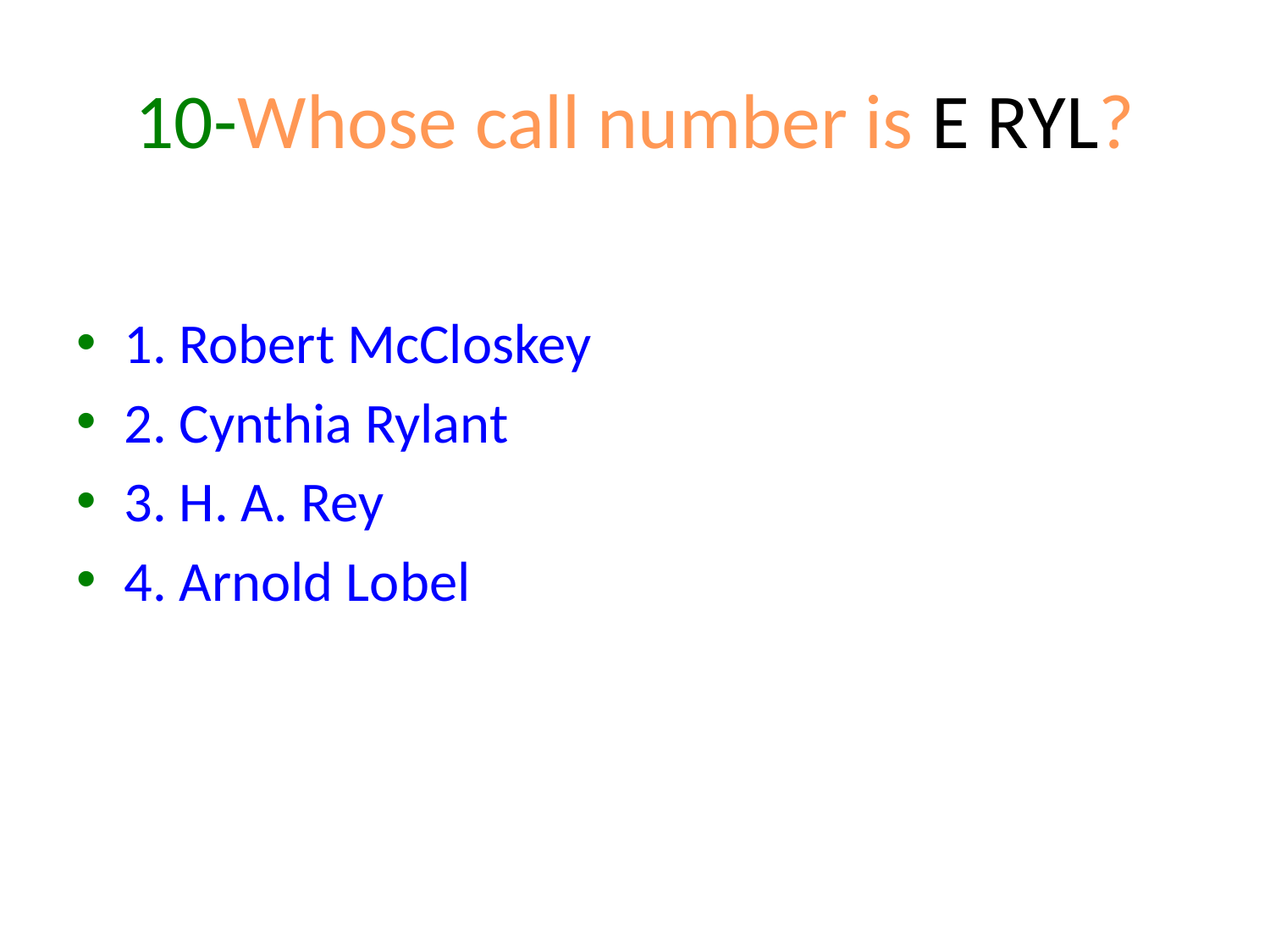

# 10-Whose call number is E RYL?

1. Robert McCloskey
2. Cynthia Rylant
3. H. A. Rey
4. Arnold Lobel